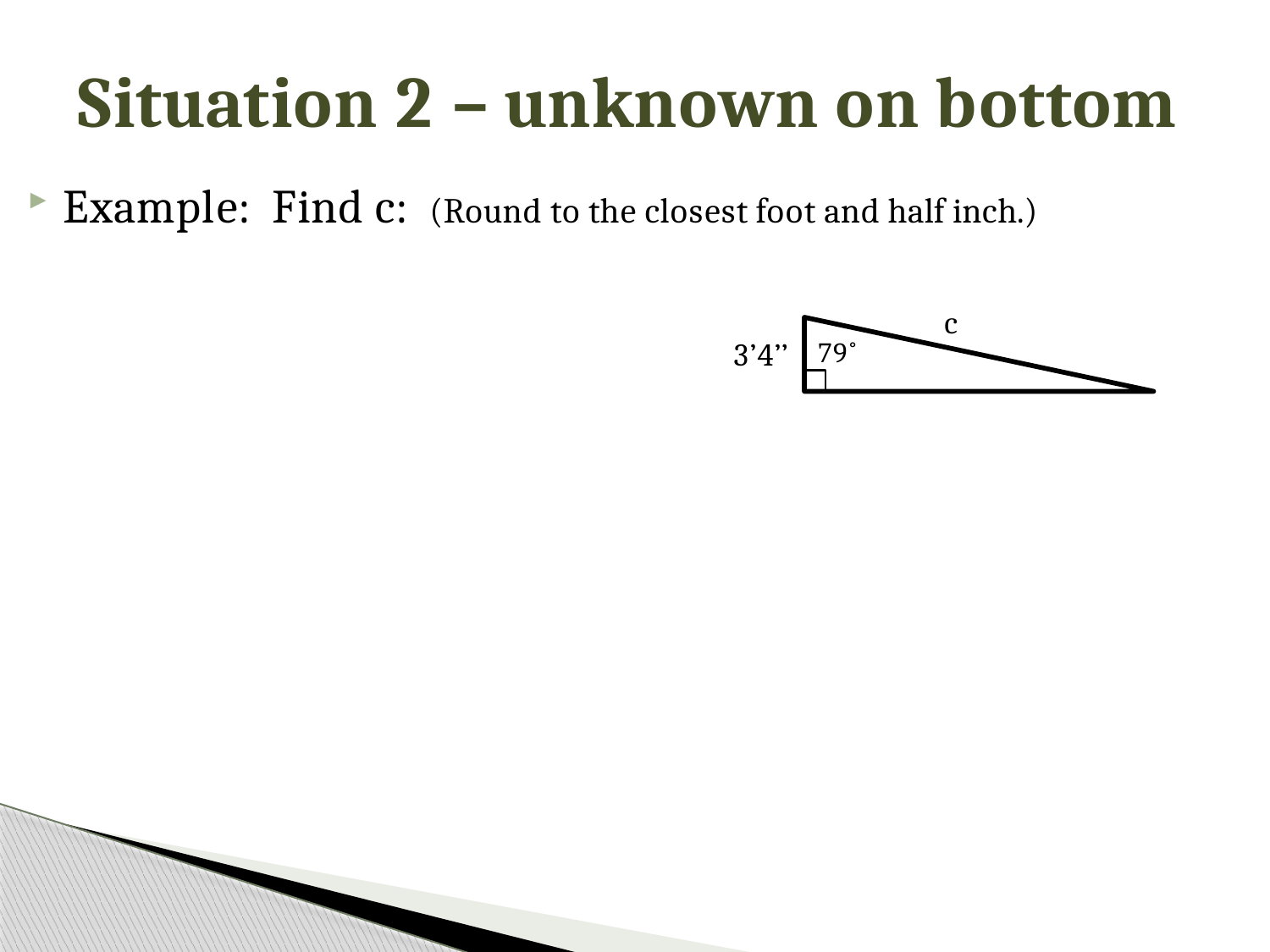

# Situation 2 – unknown on bottom
Example:  Find c:  (Round to the closest foot and half inch.)
c

3’4’’
79˚